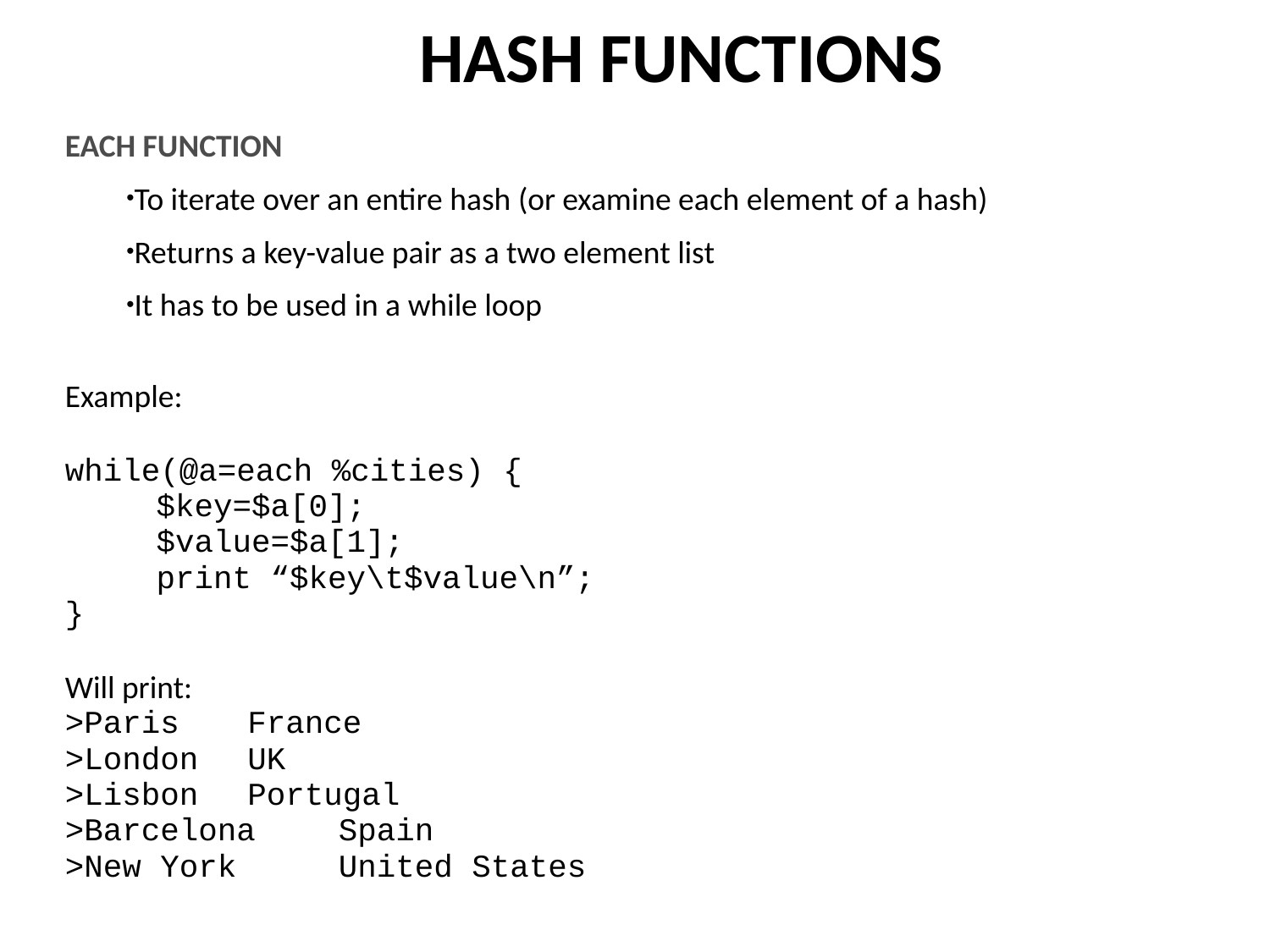

HASH FUNCTIONS
EACH FUNCTION
To iterate over an entire hash (or examine each element of a hash)
Returns a key-value pair as a two element list
It has to be used in a while loop

Example:

while(@a=each %cities) {
	$key=$a[0];
	$value=$a[1];
	print “$key\t$value\n”;
}

Will print:
>Paris	France
>London	UK
>Lisbon	Portugal
>Barcelona	Spain
>New York 	United States